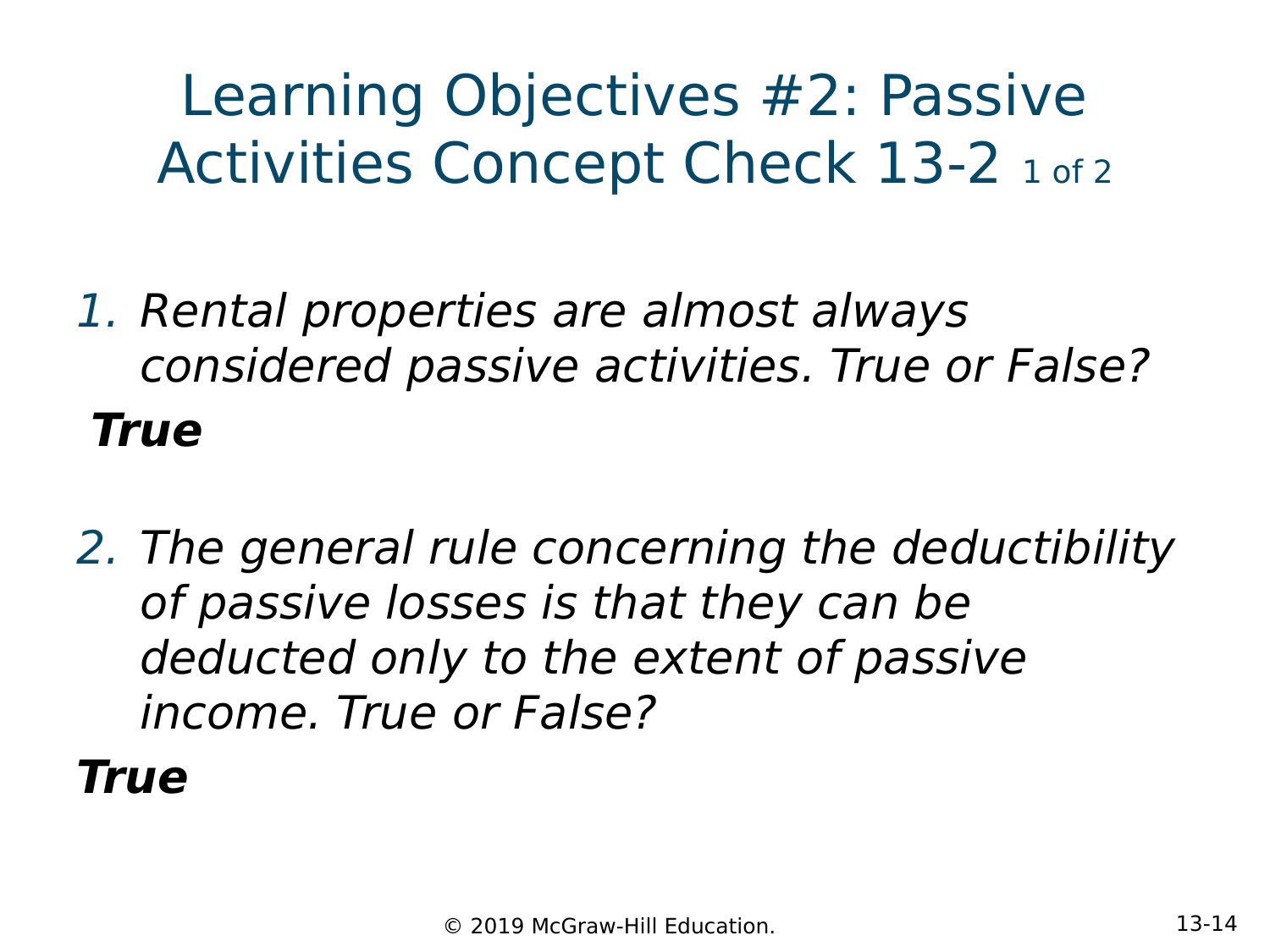

# Learning Objectives #2: Passive Activities Concept Check 13-2 1 of 2
Rental properties are almost always considered passive activities. True or False?
 True
The general rule concerning the deductibility of passive losses is that they can be deducted only to the extent of passive income. True or False?
True